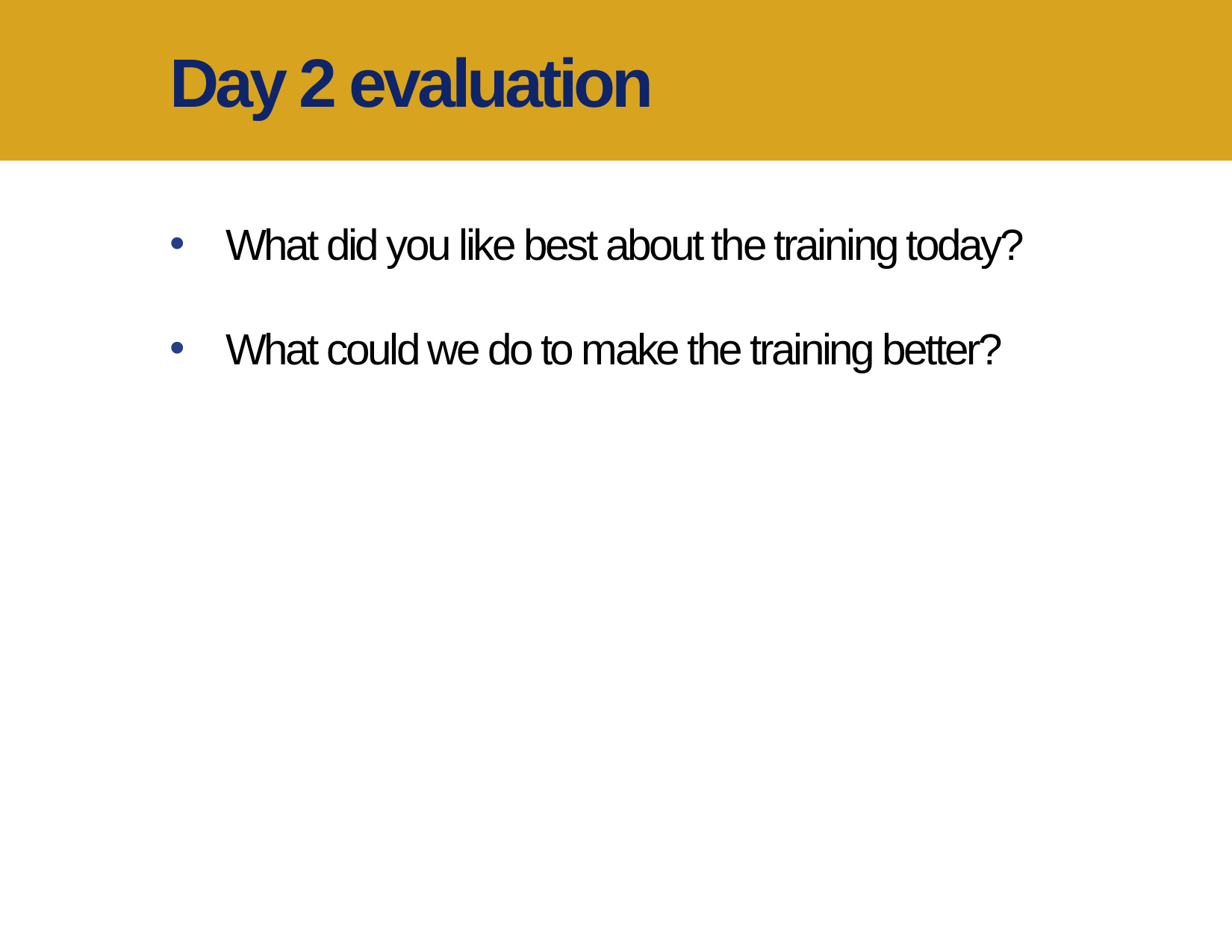

Day 2 evaluation
What did you like best about the training today?

What could we do to make the training better?